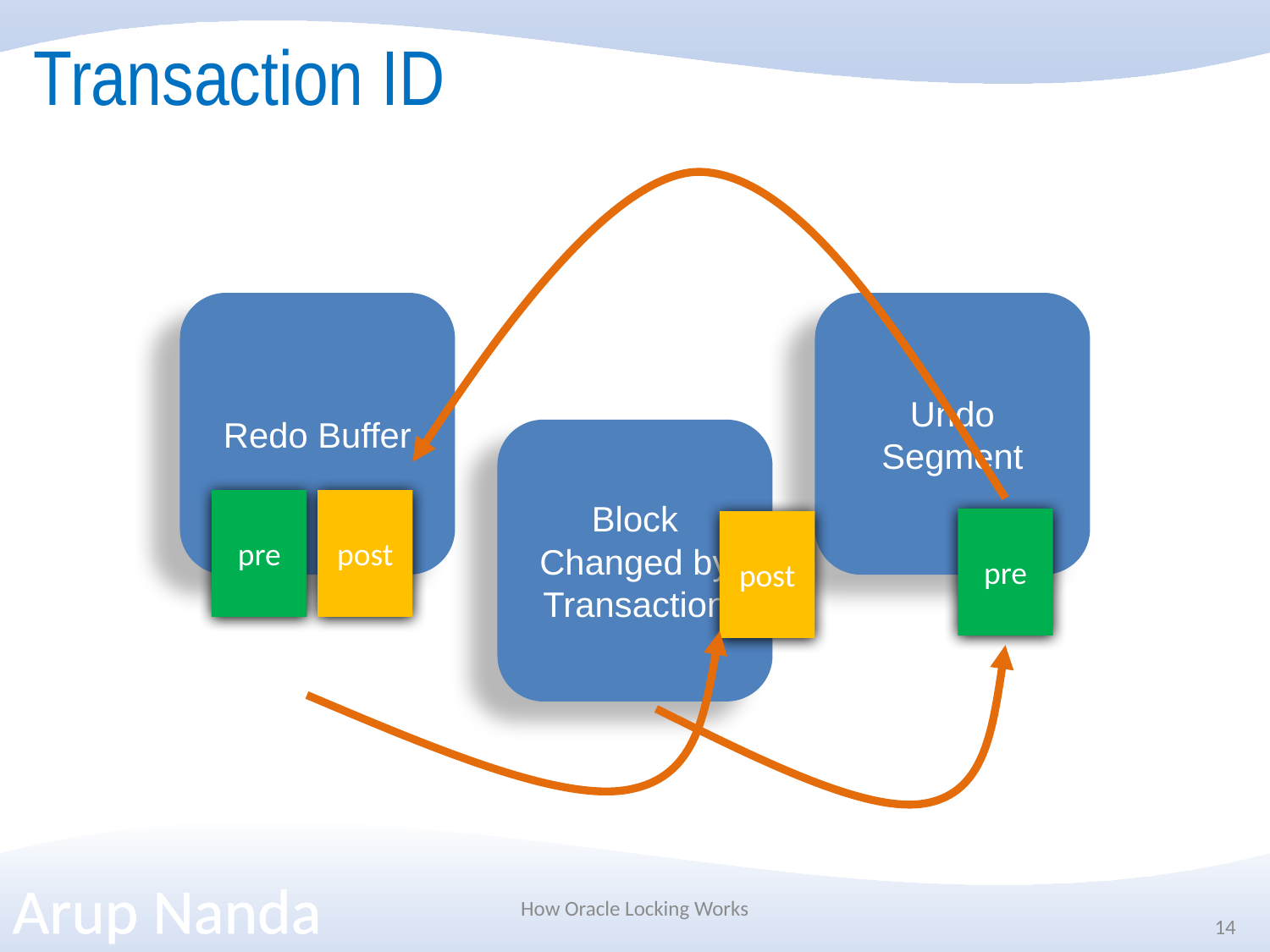

# Transaction ID

Redo Buffer
Undo Segment
Block Changed by Transaction
pre
post
pre
post

How Oracle Locking Works
14